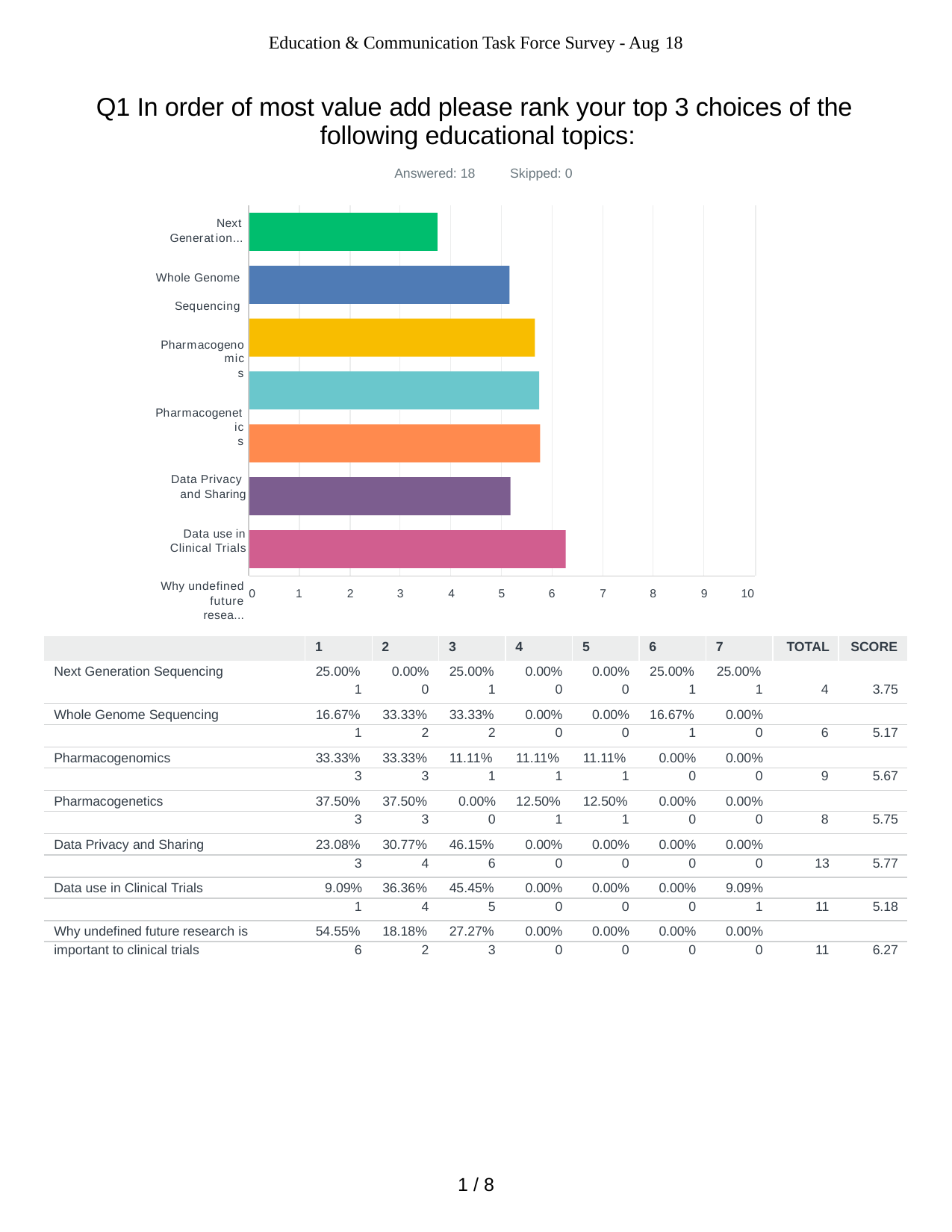

Education & Communication Task Force Survey - Aug 18

Q1 In order of most value add please rank your top 3 choices of the  following educational topics:
Answered: 18	Skipped: 0

Next  Generation...

Whole Genome  Sequencing

Pharmacogenomic
s

Pharmacogenetic
s

Data Privacy  and Sharing

Data use in  Clinical Trials

Why undefined  future resea...

0
1
2
3
4
5
6
7
8
9
10
|  | 1 | 2 | 3 | 4 | 5 | 6 | 7 | TOTAL | SCORE |
| --- | --- | --- | --- | --- | --- | --- | --- | --- | --- |
| Next Generation Sequencing | 25.00% | 0.00% | 25.00% | 0.00% | 0.00% | 25.00% | 25.00% |  |  |
|  | 1 | 0 | 1 | 0 | 0 | 1 | 1 | 4 | 3.75 |
| Whole Genome Sequencing | 16.67% | 33.33% | 33.33% | 0.00% | 0.00% | 16.67% | 0.00% |  |  |
|  | 1 | 2 | 2 | 0 | 0 | 1 | 0 | 6 | 5.17 |
| Pharmacogenomics | 33.33% | 33.33% | 11.11% | 11.11% | 11.11% | 0.00% | 0.00% |  |  |
|  | 3 | 3 | 1 | 1 | 1 | 0 | 0 | 9 | 5.67 |
| Pharmacogenetics | 37.50% | 37.50% | 0.00% | 12.50% | 12.50% | 0.00% | 0.00% |  |  |
|  | 3 | 3 | 0 | 1 | 1 | 0 | 0 | 8 | 5.75 |
| Data Privacy and Sharing | 23.08% | 30.77% | 46.15% | 0.00% | 0.00% | 0.00% | 0.00% |  |  |
|  | 3 | 4 | 6 | 0 | 0 | 0 | 0 | 13 | 5.77 |
| Data use in Clinical Trials | 9.09% | 36.36% | 45.45% | 0.00% | 0.00% | 0.00% | 9.09% |  |  |
|  | 1 | 4 | 5 | 0 | 0 | 0 | 1 | 11 | 5.18 |
| Why undefined future research is | 54.55% | 18.18% | 27.27% | 0.00% | 0.00% | 0.00% | 0.00% |  |  |
| important to clinical trials | 6 | 2 | 3 | 0 | 0 | 0 | 0 | 11 | 6.27 |
1 / 8